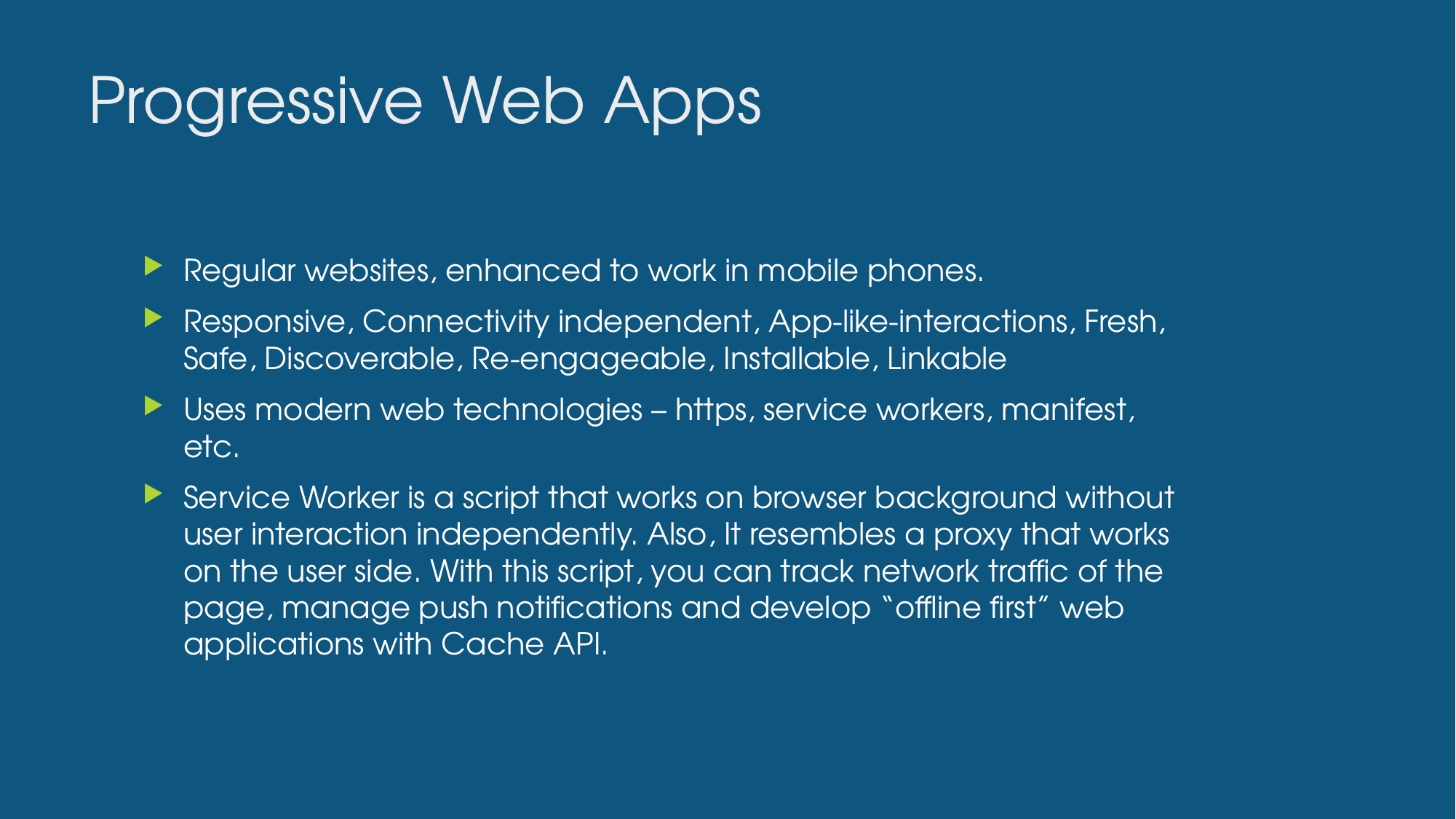

15
# Progressive Web Apps
Regular websites, enhanced to work in mobile phones.
Responsive, Connectivity independent, App-like-interactions, Fresh, Safe, Discoverable, Re-engageable, Installable, Linkable
Uses modern web technologies – https, service workers, manifest, etc.
Service Worker is a script that works on browser background without user interaction independently. Also, It resembles a proxy that works on the user side. With this script, you can track network traffic of the page, manage push notifications and develop “offline first” web applications with Cache API.